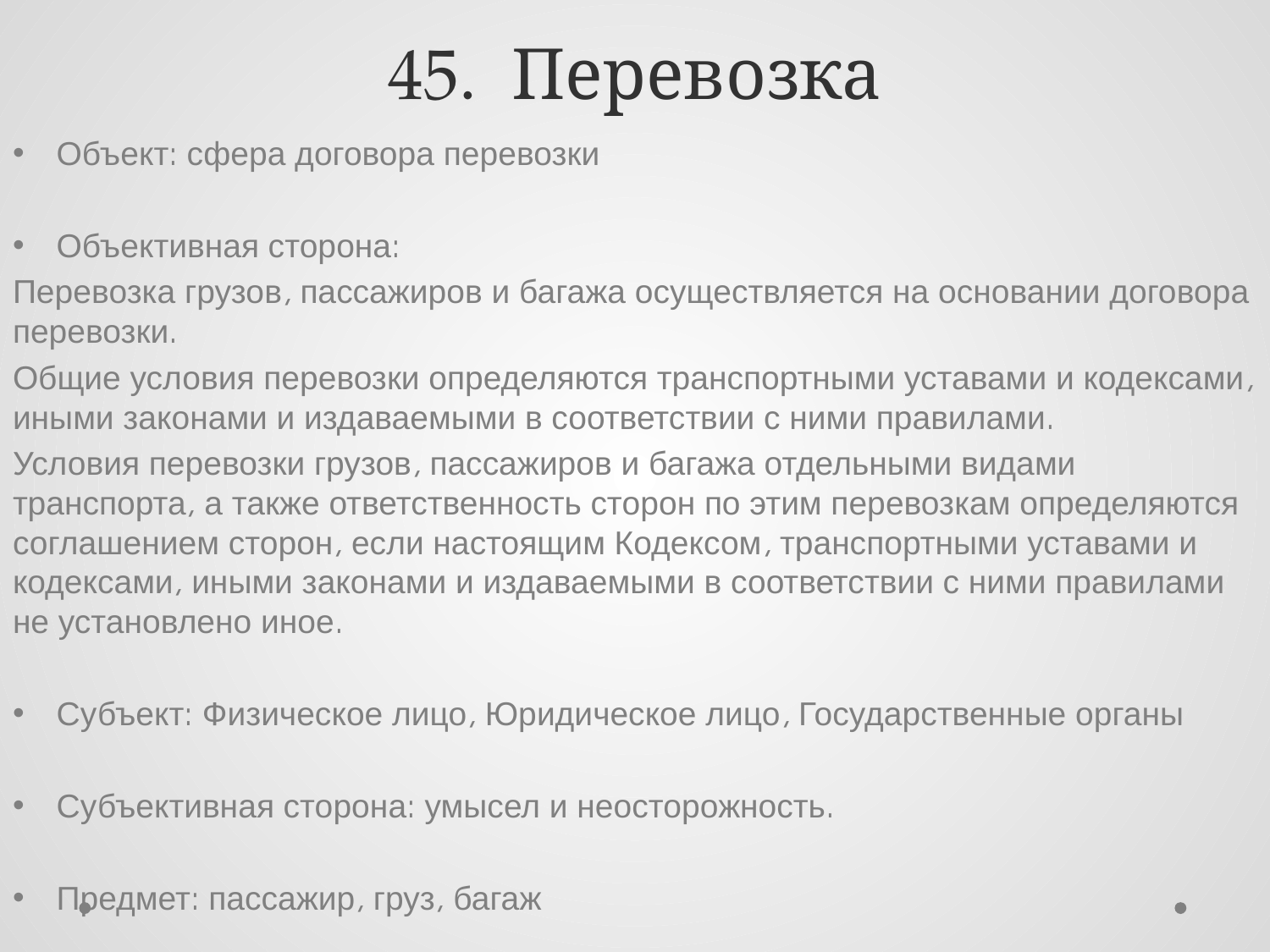

# 45.  Перевозка
Объект: сфера договора перевозки

Объективная сторона:
Перевозка грузов, пассажиров и багажа осуществляется на основании договора перевозки.
Общие условия перевозки определяются транспортными уставами и кодексами, иными законами и издаваемыми в соответствии с ними правилами.
Условия перевозки грузов, пассажиров и багажа отдельными видами транспорта, а также ответственность сторон по этим перевозкам определяются соглашением сторон, если настоящим Кодексом, транспортными уставами и кодексами, иными законами и издаваемыми в соответствии с ними правилами не установлено иное.

Субъект: Физическое лицо, Юридическое лицо, Государственные органы

Субъективная сторона: умысел и неосторожность.

Предмет: пассажир, груз, багаж